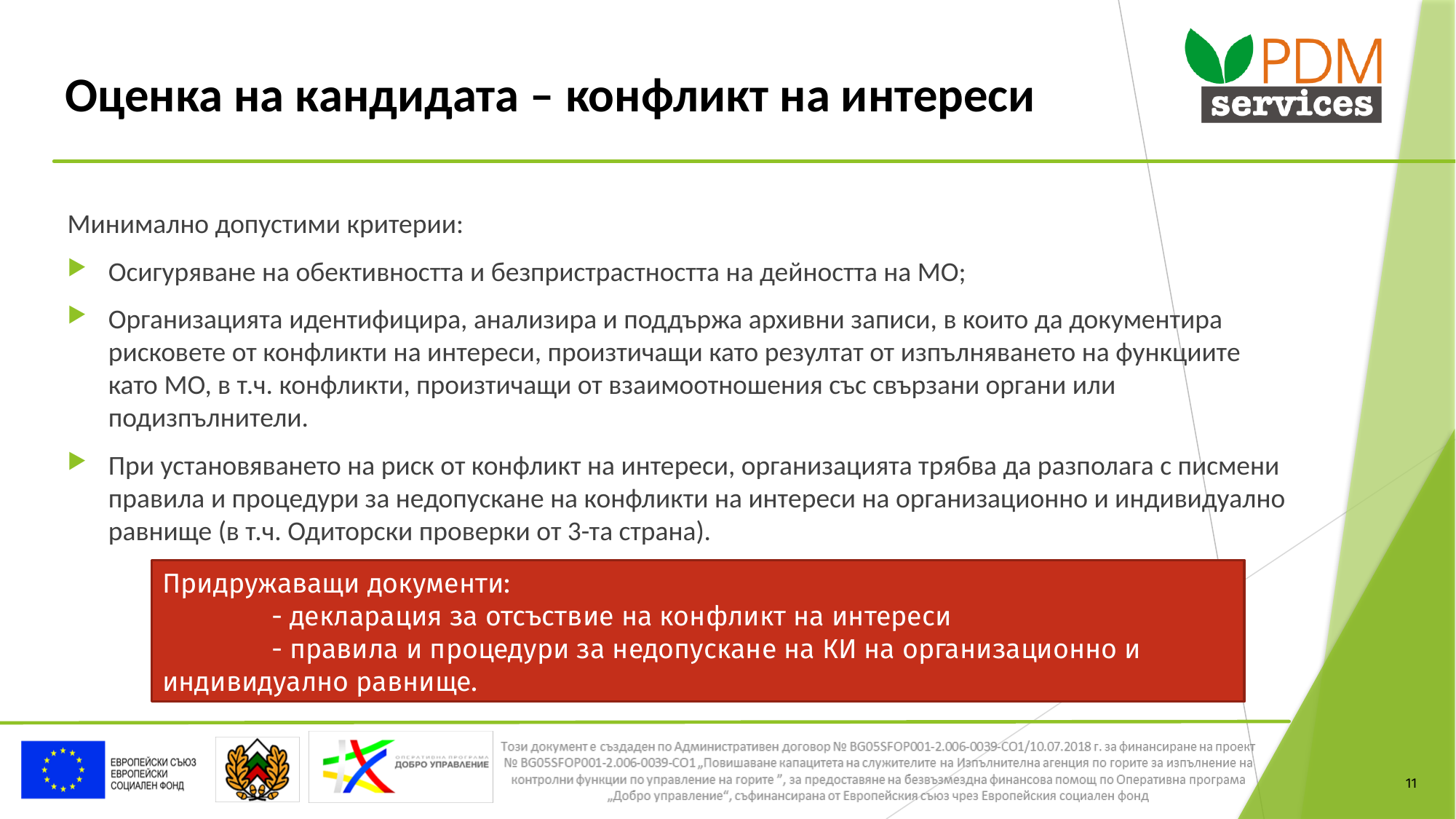

# Оценка на кандидата – конфликт на интереси
Минимално допустими критерии:
Осигуряване на обективността и безпристрастността на дейността на МО;
Организацията идентифицира, анализира и поддържа архивни записи, в които да документира рисковете от конфликти на интереси, произтичащи като резултат от изпълняването на функциите като МО, в т.ч. конфликти, произтичащи от взаимоотношения със свързани органи или подизпълнители.
При установяването на риск от конфликт на интереси, организацията трябва да разполага с писмени правила и процедури за недопускане на конфликти на интереси на организационно и индивидуално равнище (в т.ч. Одиторски проверки от 3-та страна).
Придружаващи документи:
	- декларация за отсъствие на конфликт на интереси
	- правила и процедури за недопускане на КИ на организационно и индивидуално равнище.
11